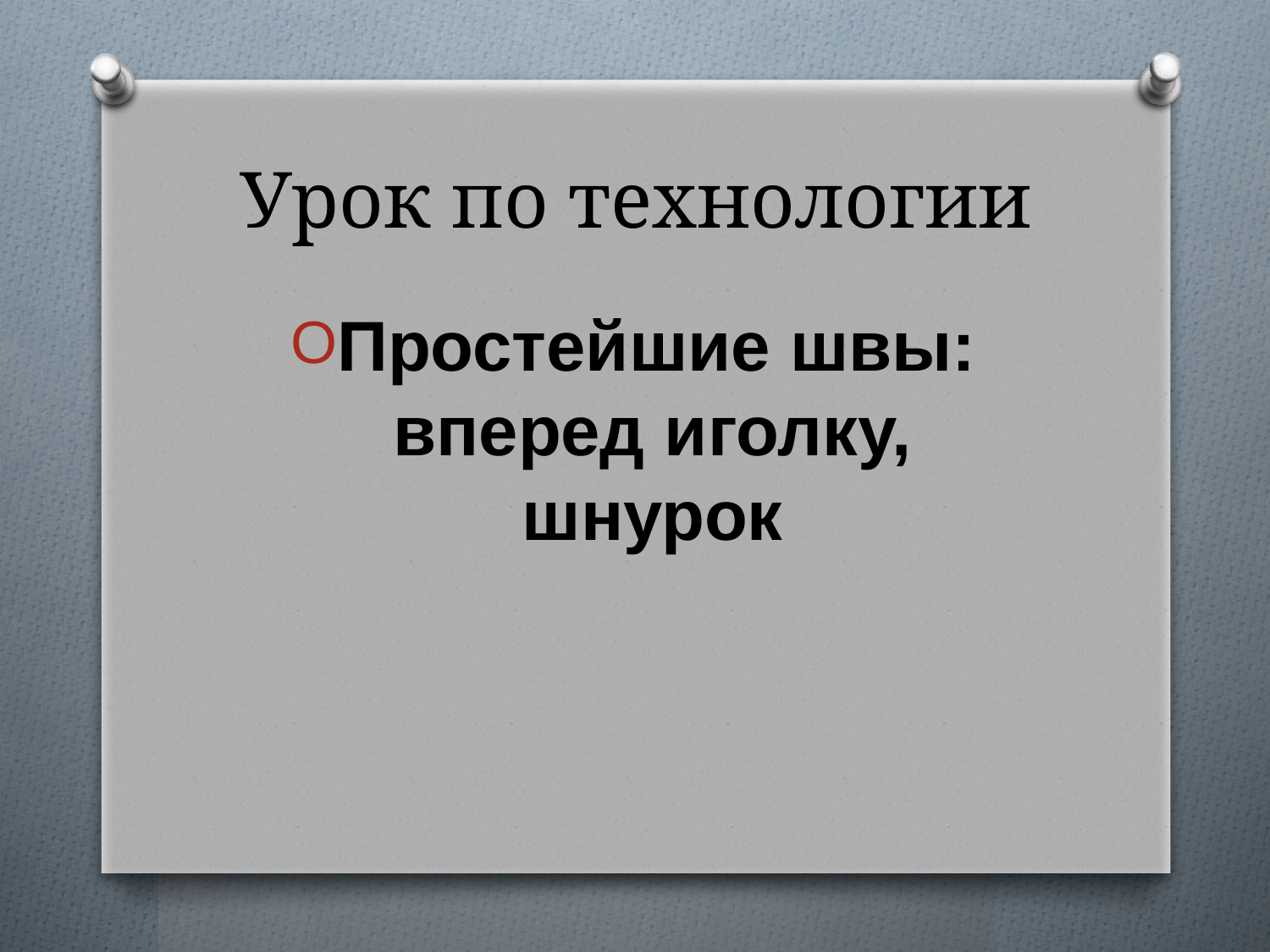

# Урок по технологии
Простейшие швы: вперед иголку, шнурок